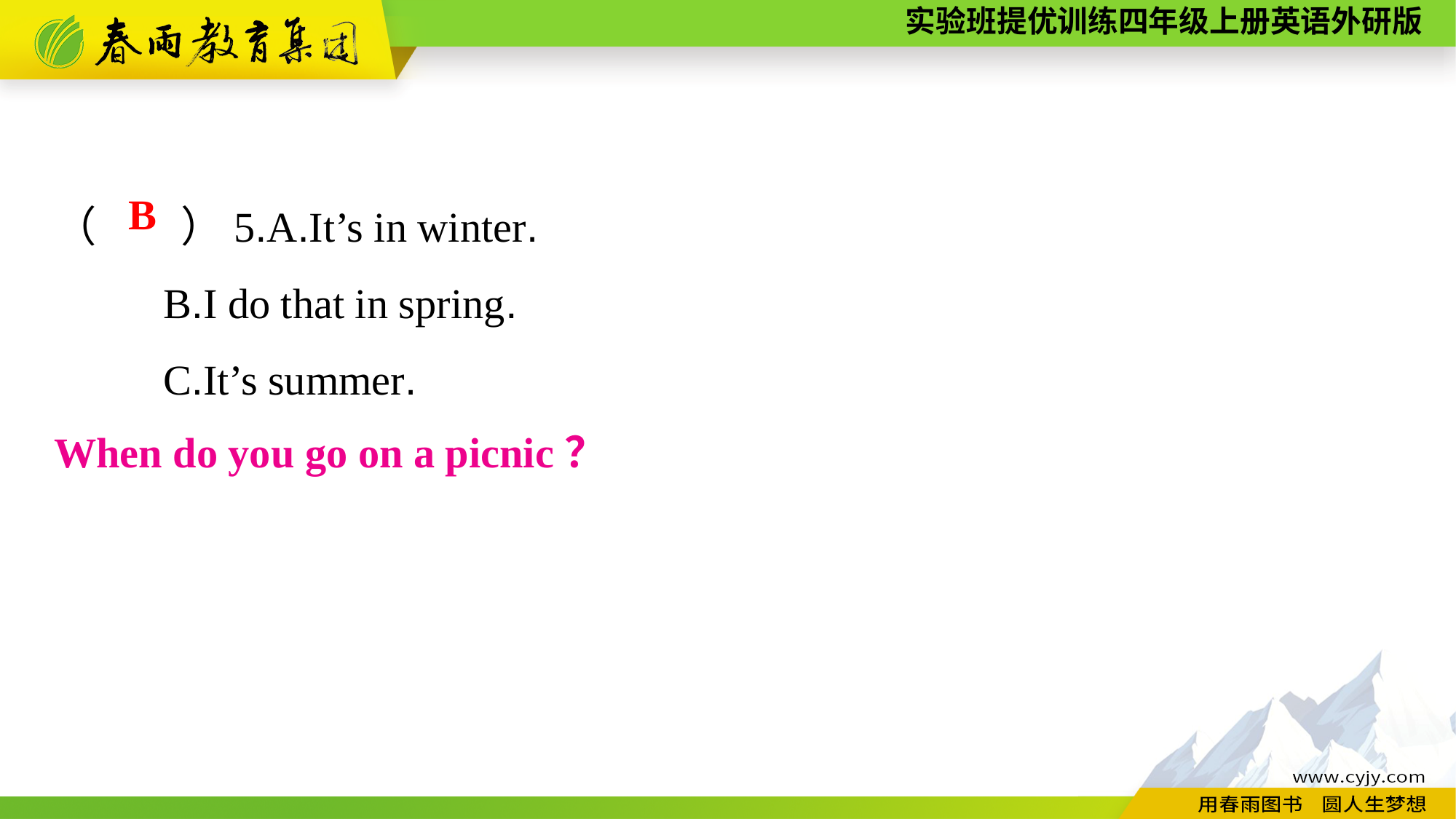

（　　）5.A.It’s in winter.
	B.I do that in spring.
	C.It’s summer.
B
When do you go on a picnic？